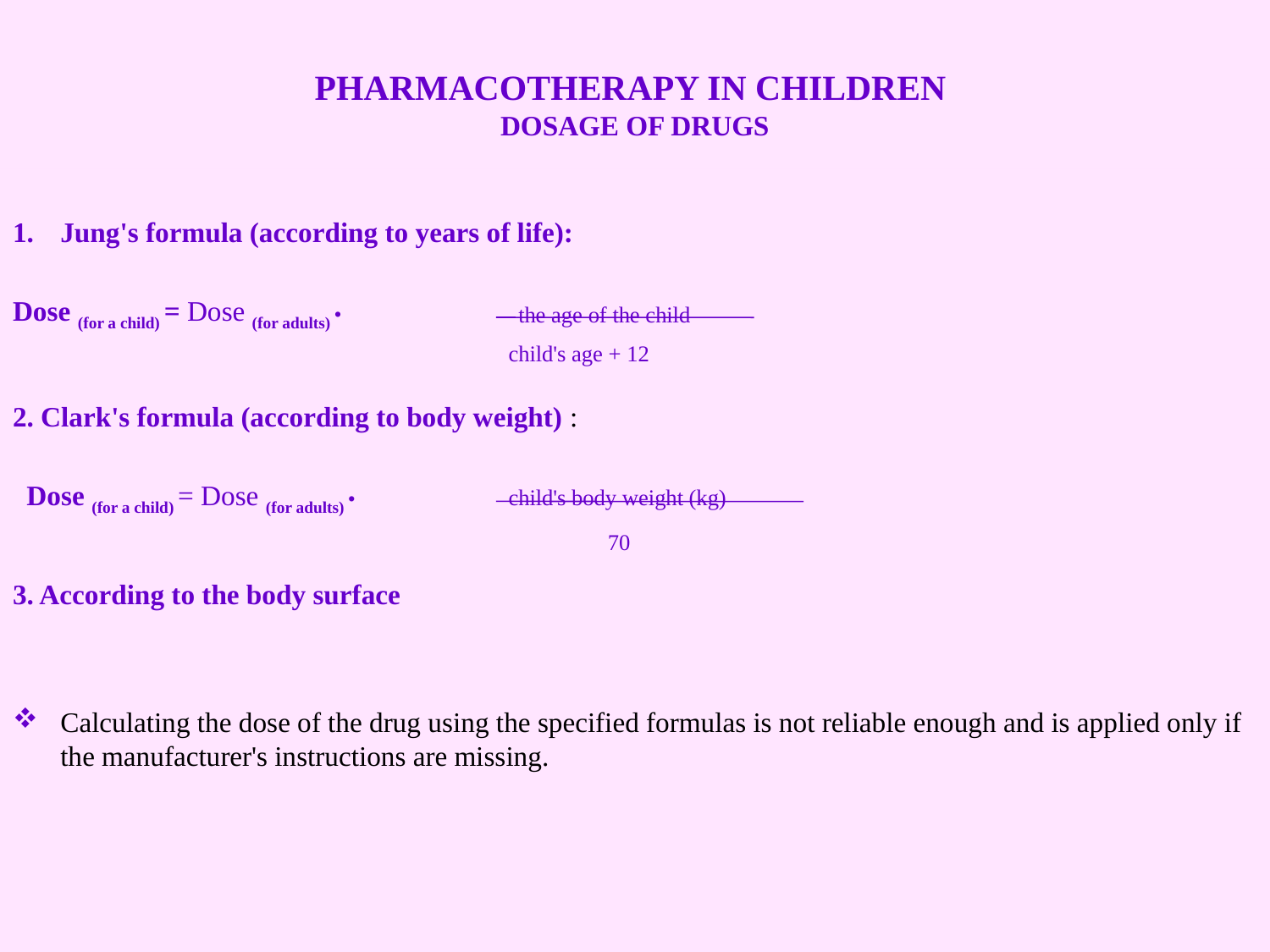

# PHARMACOTHERAPY IN CHILDREN DOSAGE OF DRUGS

Jung's formula (according to years of life):

Dose (for a child) = Dose (for adults) •

2. Clark's formula (according to body weight) :

  Dose (for a child) = Dose (for adults) •

3. According to the body surface

Calculating the dose of the drug using the specified formulas is not reliable enough and is applied only if the manufacturer's instructions are missing.

the age of the child
child's age + 12
child's body weight (kg)
70